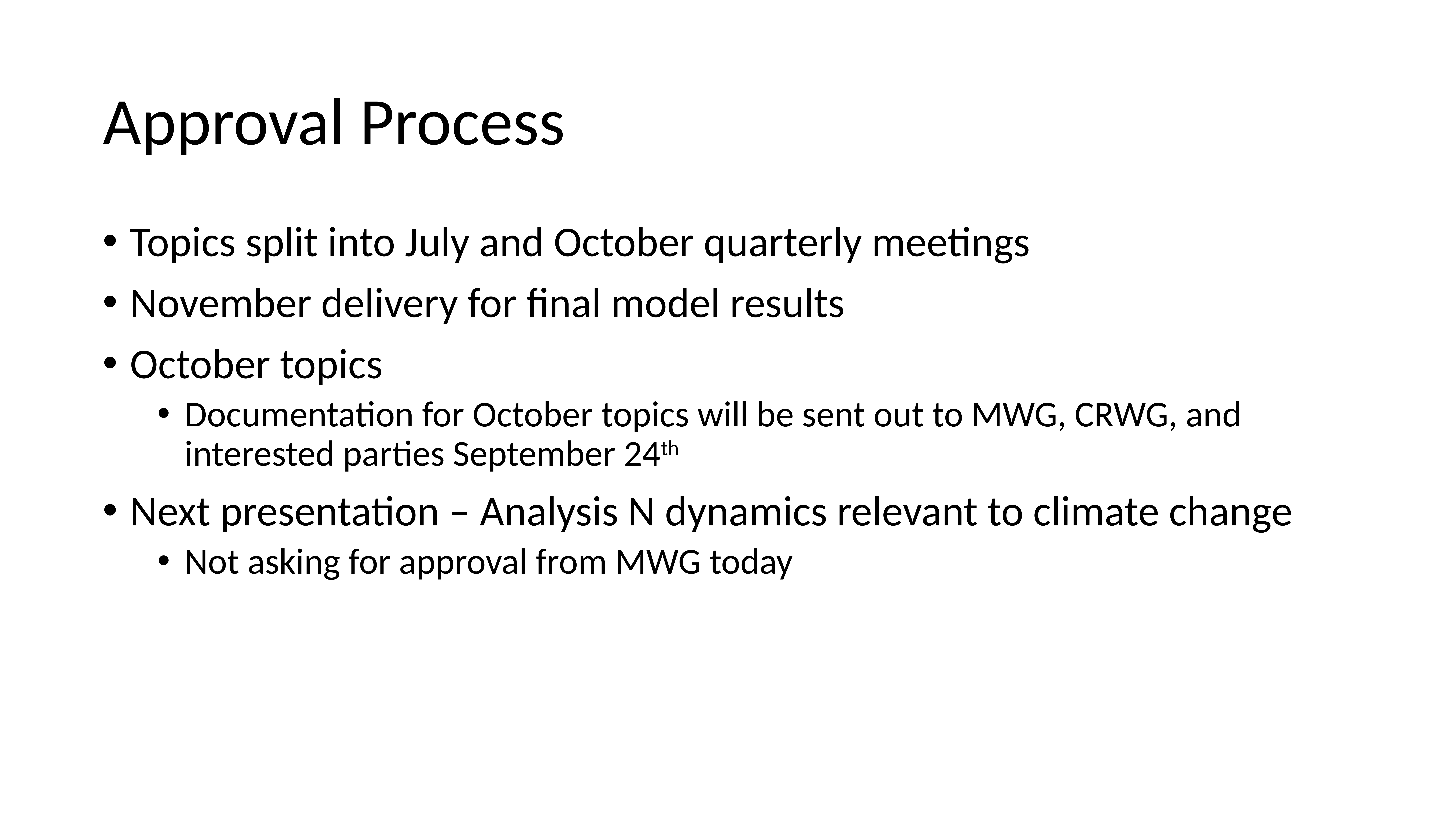

# Approval Process
Topics split into July and October quarterly meetings
November delivery for final model results
October topics
Documentation for October topics will be sent out to MWG, CRWG, and interested parties September 24th
Next presentation – Analysis N dynamics relevant to climate change
Not asking for approval from MWG today